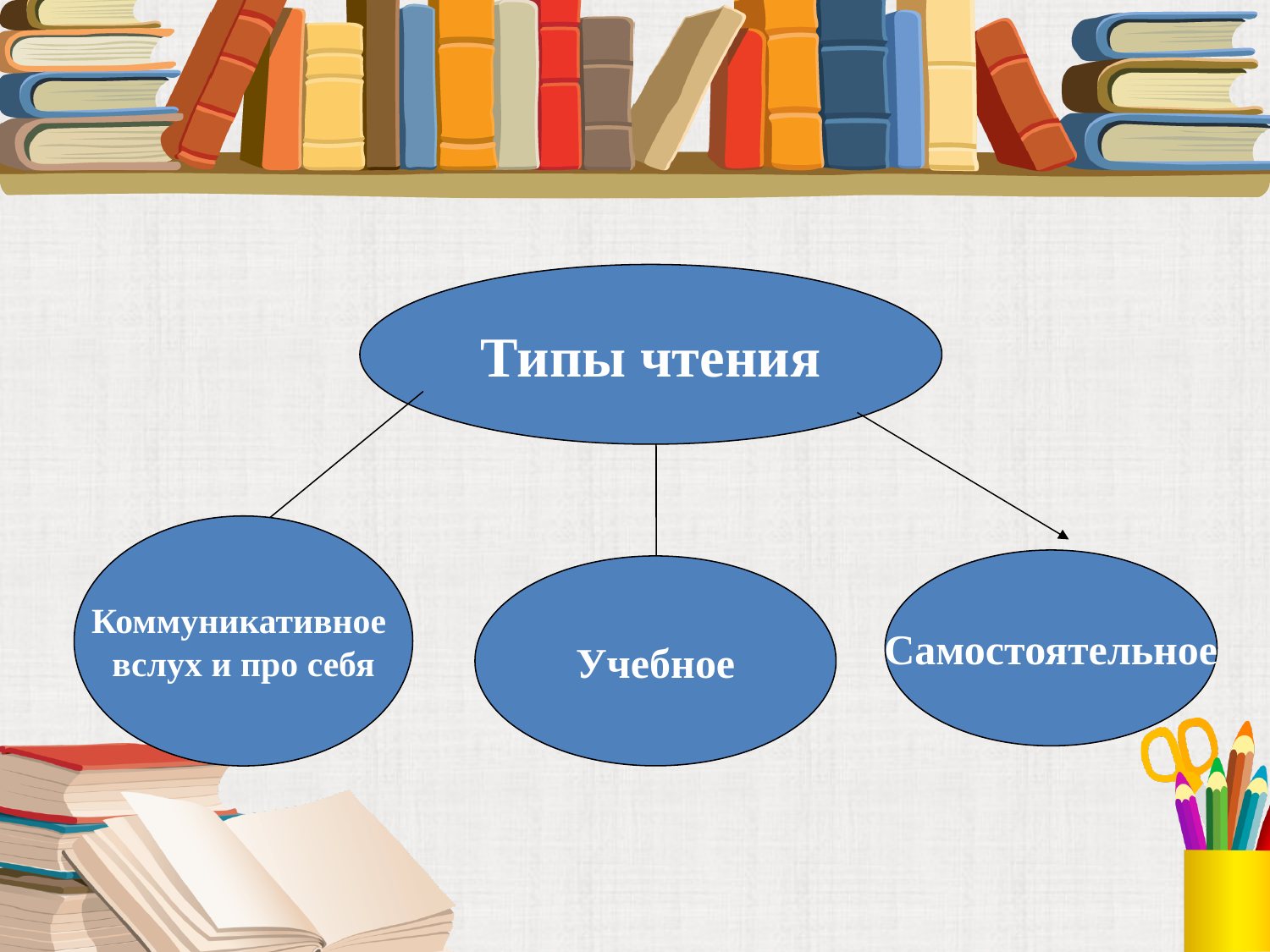

#
Типы чтения

Коммуникативное
вслух и про себя
Самостоятельное
Учебное